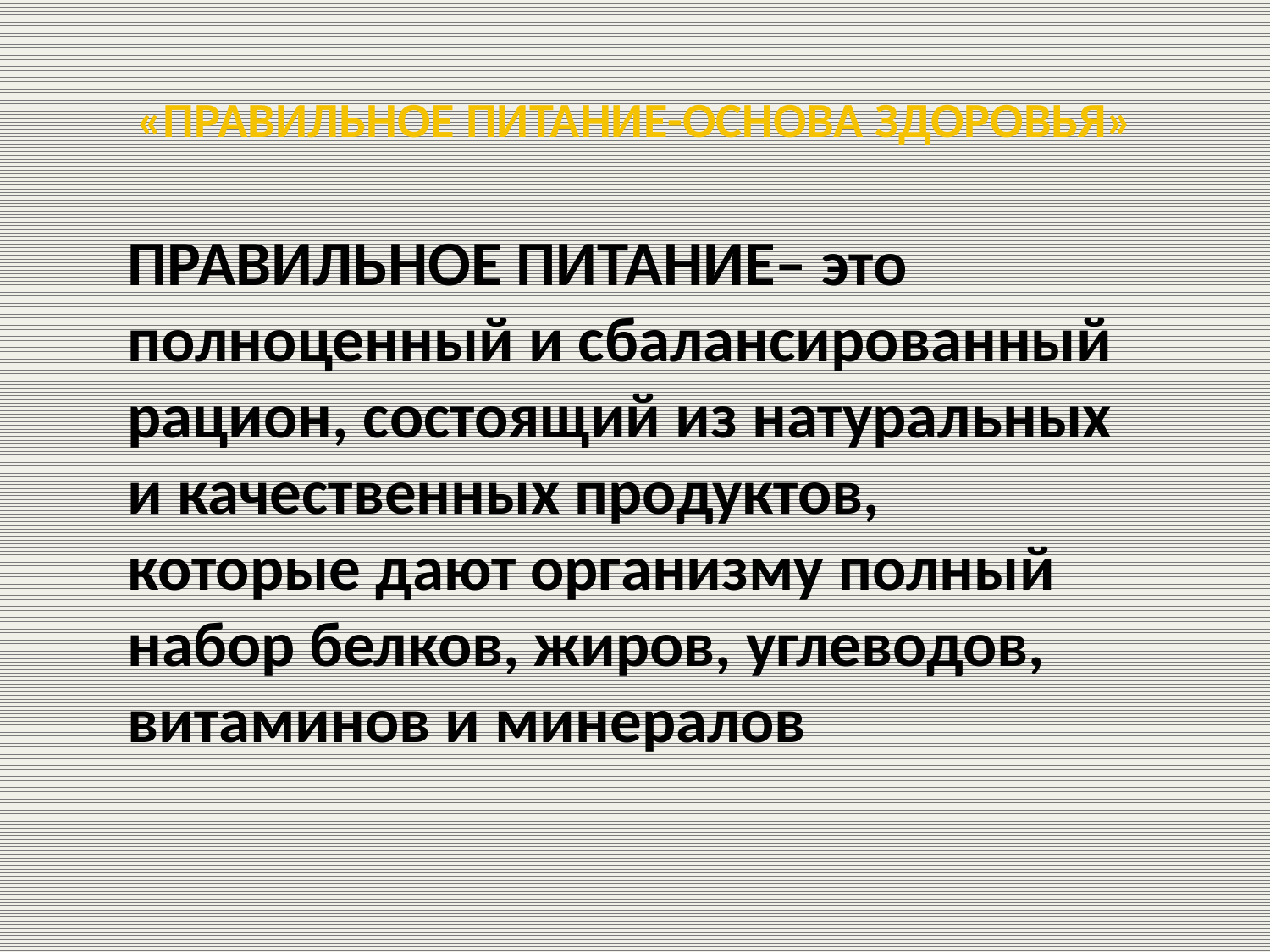

# «ПРАВИЛЬНОЕ ПИТАНИЕ-ОСНОВА ЗДОРОВЬЯ»
ПРАВИЛЬНОЕ ПИТАНИЕ– это полноценный и сбалансированный рацион, состоящий из натуральных и качественных продуктов, которые дают организму полный набор белков, жиров, углеводов, витаминов и минералов